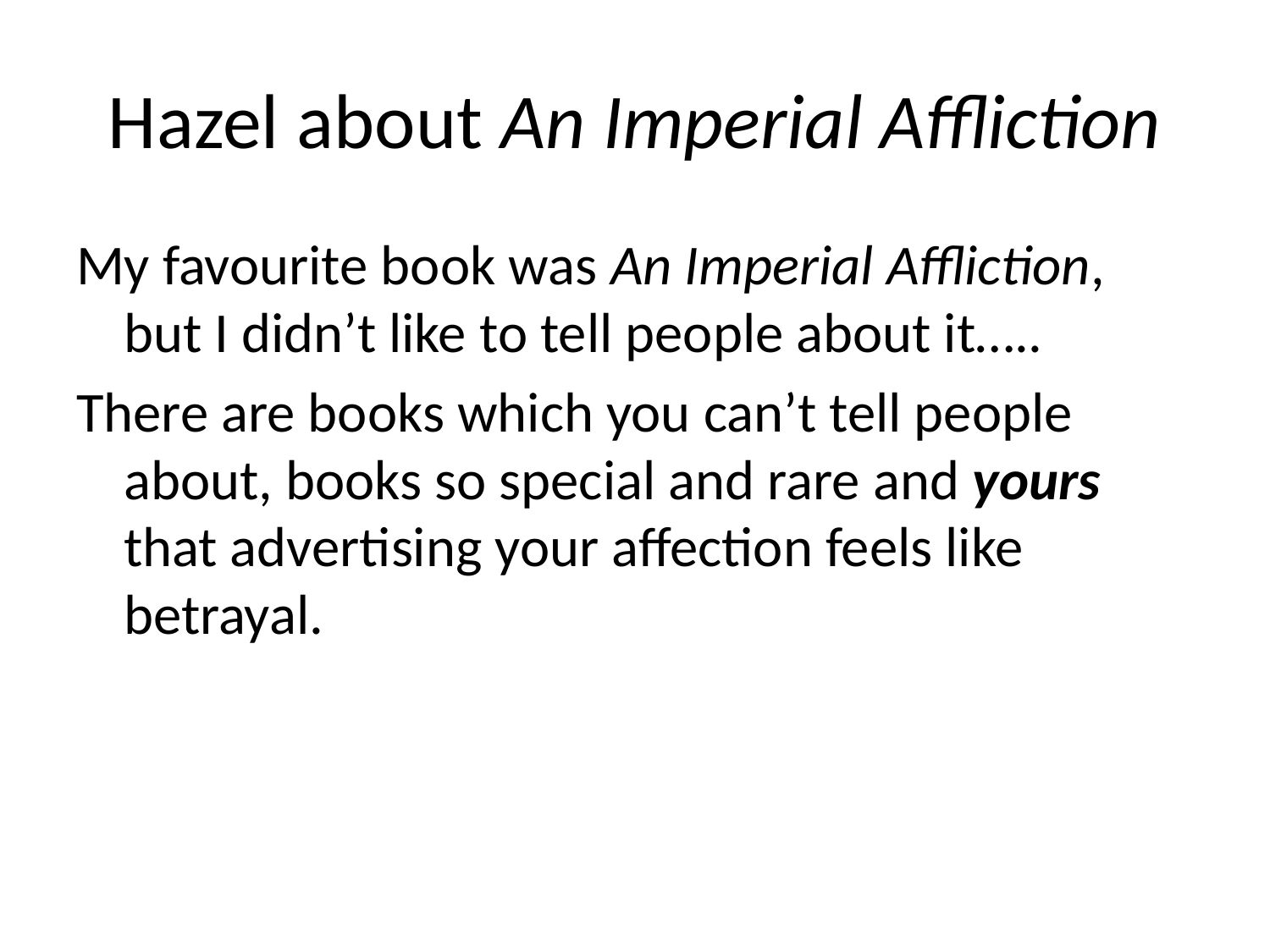

# Hazel about An Imperial Affliction
My favourite book was An Imperial Affliction, but I didn’t like to tell people about it…..
There are books which you can’t tell people about, books so special and rare and yours that advertising your affection feels like betrayal.